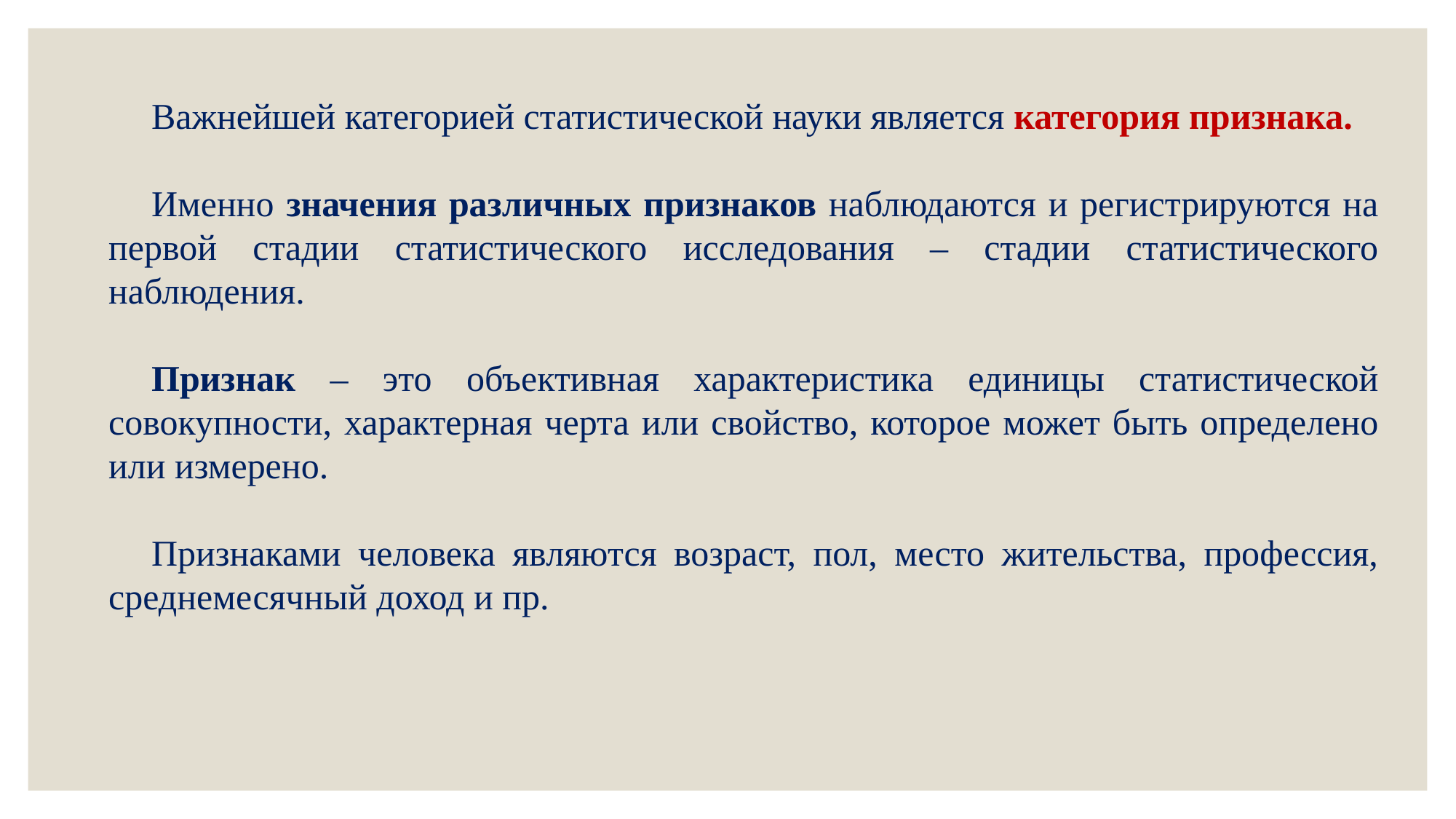

Важнейшей категорией статистической науки является категория признака.

Именно значения различных признаков наблюдаются и регистрируются на первой стадии статистического исследования – стадии статистического наблюдения.

Признак – это объективная характеристика единицы статистической совокупности, характерная черта или свойство, которое может быть определено или измерено.

Признаками человека являются возраст, пол, место жительства, профессия, среднемесячный доход и пр.